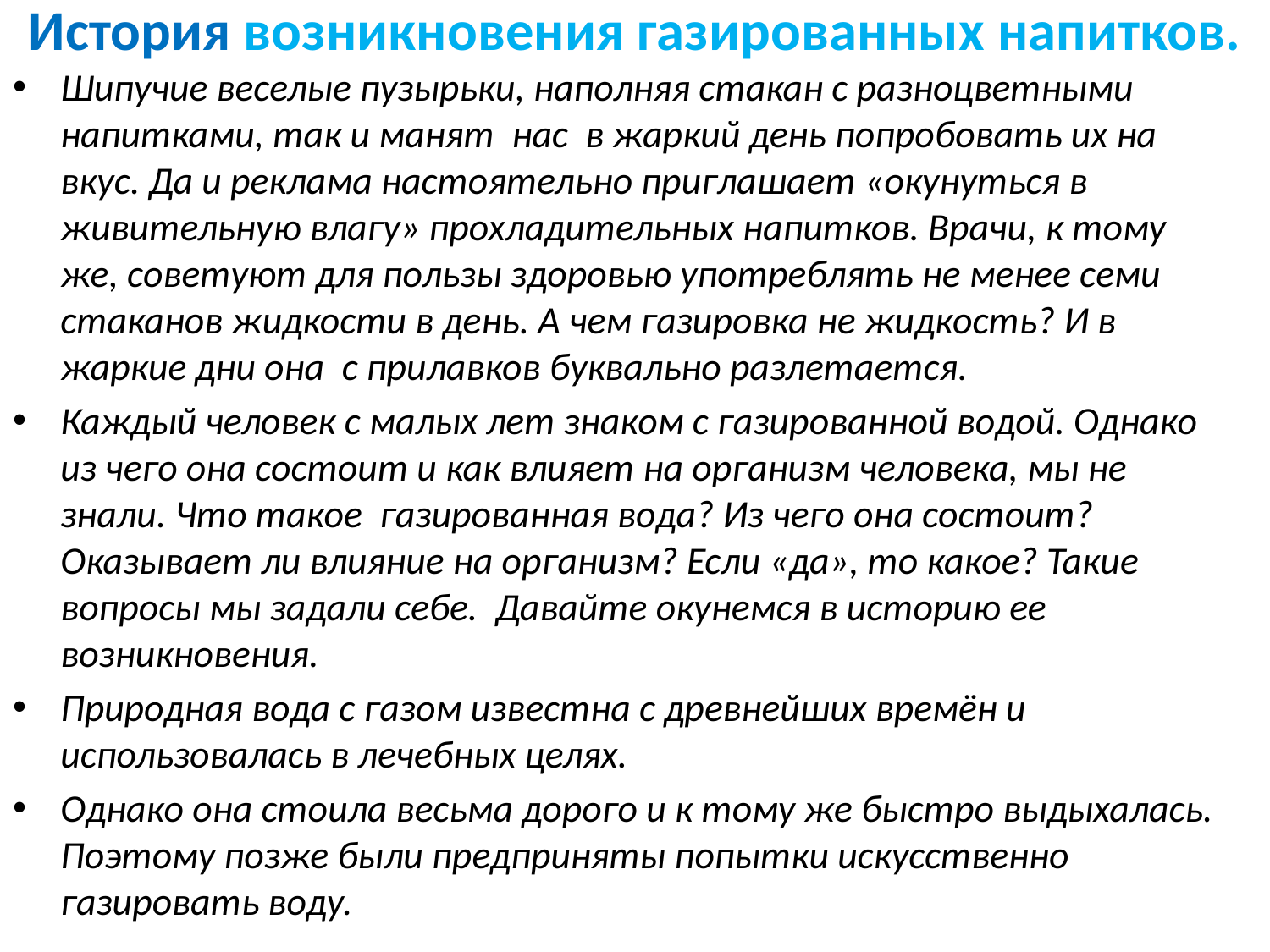

# История возникновения газированных напитков.
Шипучие веселые пузырьки, наполняя стакан с разноцветными напитками, так и манят  нас  в жаркий день попробовать их на вкус. Да и реклама настоятельно приглашает «окунуться в живительную влагу» прохладительных напитков. Врачи, к тому же, советуют для пользы здоровью употреблять не менее семи стаканов жидкости в день. А чем газировка не жидкость? И в жаркие дни она  с прилавков буквально разлетается.
Каждый человек с малых лет знаком с газированной водой. Однако из чего она состоит и как влияет на организм человека, мы не знали. Что такое  газированная вода? Из чего она состоит? Оказывает ли влияние на организм? Если «да», то какое? Такие вопросы мы задали себе.  Давайте окунемся в историю ее возникновения.
Природная вода с газом известна с древнейших времён и использовалась в лечебных целях.
Однако она стоила весьма дорого и к тому же быстро выдыхалась. Поэтому позже были предприняты попытки искусственно газировать воду.